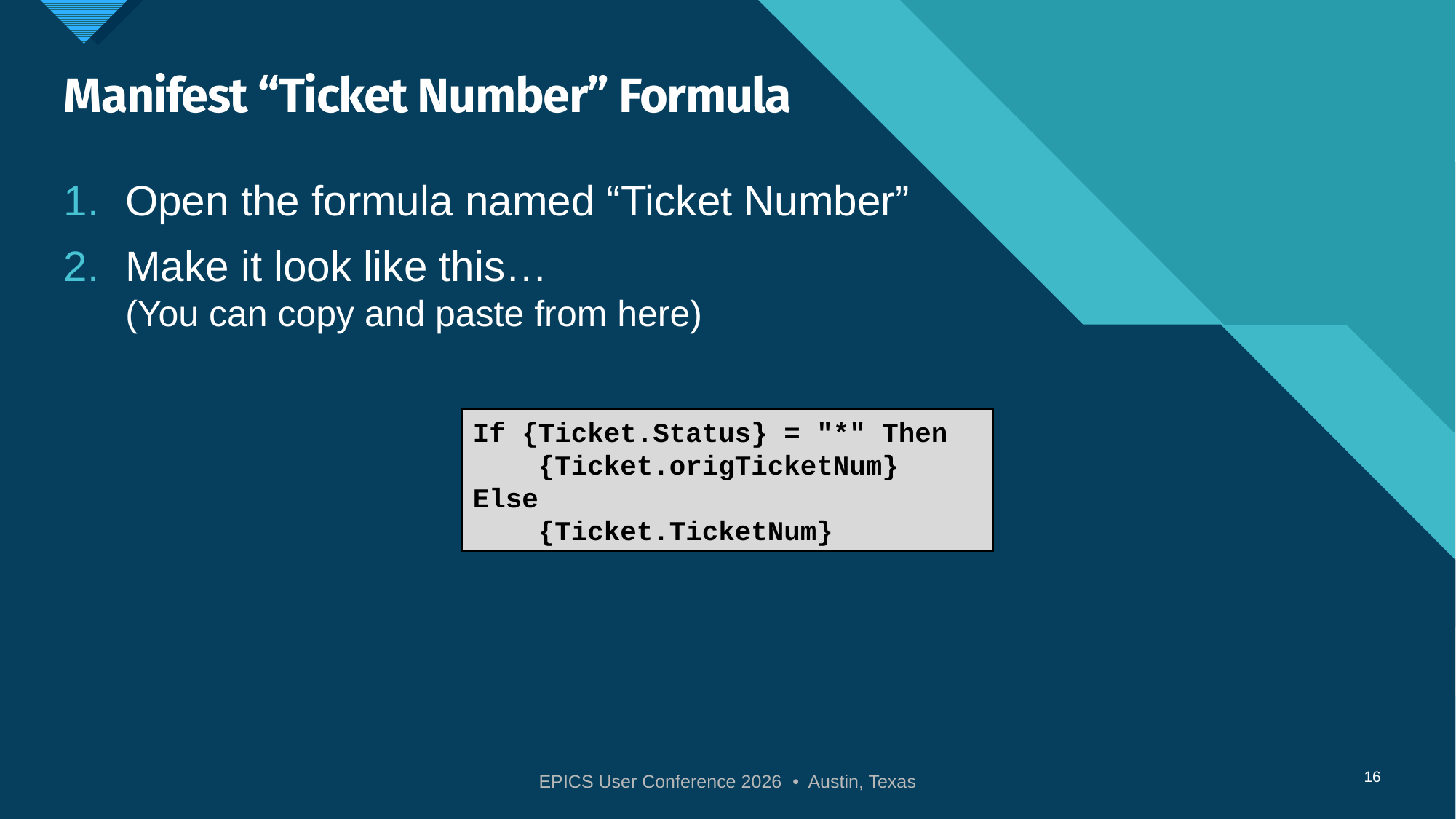

# Manifest “Ticket Number” Formula
Open the formula named “Ticket Number”
Make it look like this…
(You can copy and paste from here)

If {Ticket.Status} = "*" Then
    {Ticket.origTicketNum}
Else
    {Ticket.TicketNum}
16
EPICS User Conference 2026  •  Austin, Texas